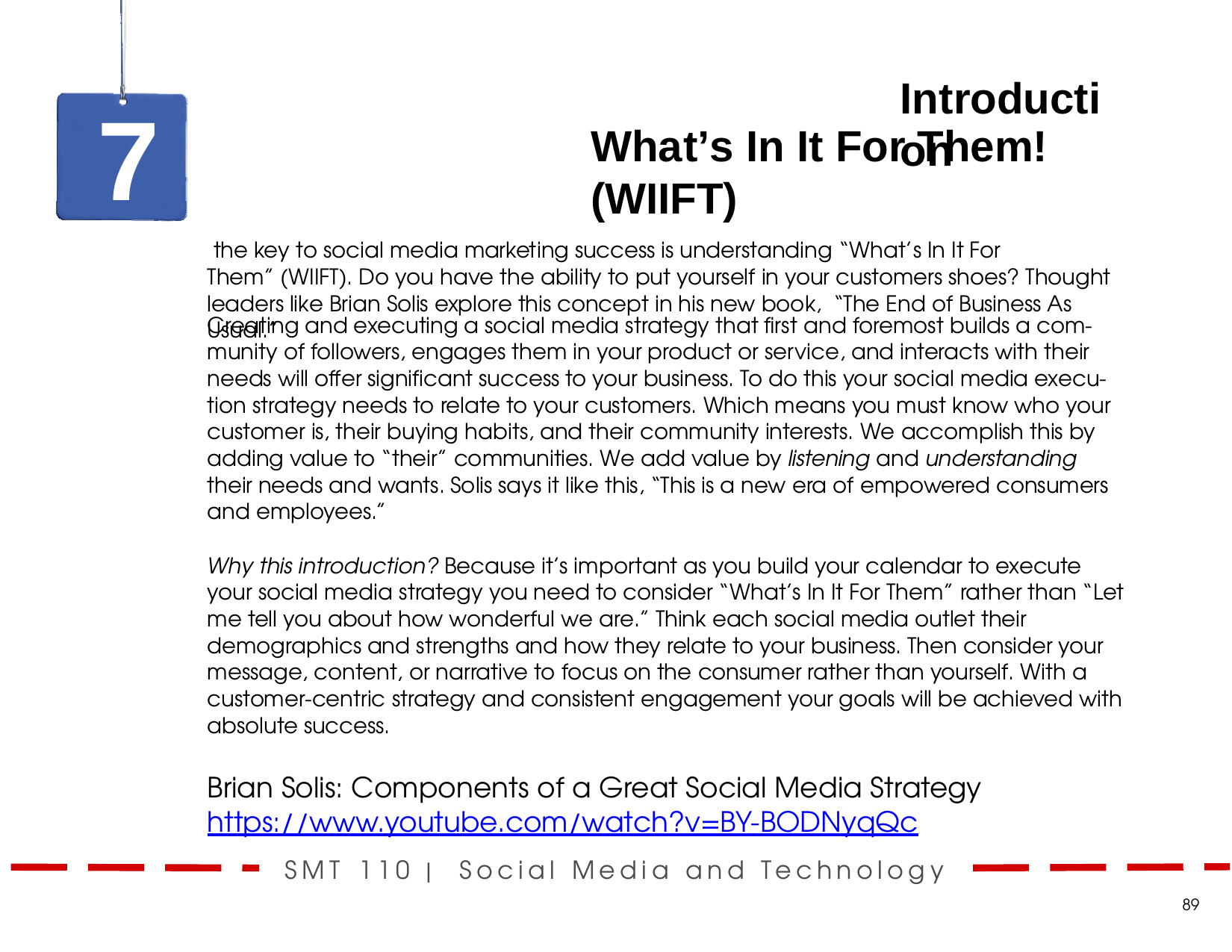

# Introduction
7
What’s In It For Them! (WIIFT)
the key to social media marketing success is understanding “What’s In It For
Them” (WIIFT). Do you have the ability to put yourself in your customers shoes? Thought leaders like Brian Solis explore this concept in his new book,  “The End of Business As Usual.”
Creating and executing a social media strategy that first and foremost builds a com- munity of followers, engages them in your product or service, and interacts with their needs will offer significant success to your business. To do this your social media execu- tion strategy needs to relate to your customers. Which means you must know who your customer is, their buying habits, and their community interests. We accomplish this by adding value to “their” communities. We add value by listening and understanding their needs and wants. Solis says it like this, “This is a new era of empowered consumers and employees.”

Why this introduction? Because it’s important as you build your calendar to execute your social media strategy you need to consider “What’s In It For Them” rather than “Let me tell you about how wonderful we are.” Think each social media outlet their demographics and strengths and how they relate to your business. Then consider your message, content, or narrative to focus on the consumer rather than yourself. With a customer-centric strategy and consistent engagement your goals will be achieved with absolute success.

Brian Solis: Components of a Great Social Media Strategy https://www.youtube.com/watch?v=BY-BODNyqQc
SMT	110	|	Social	Media	and	Technology
89